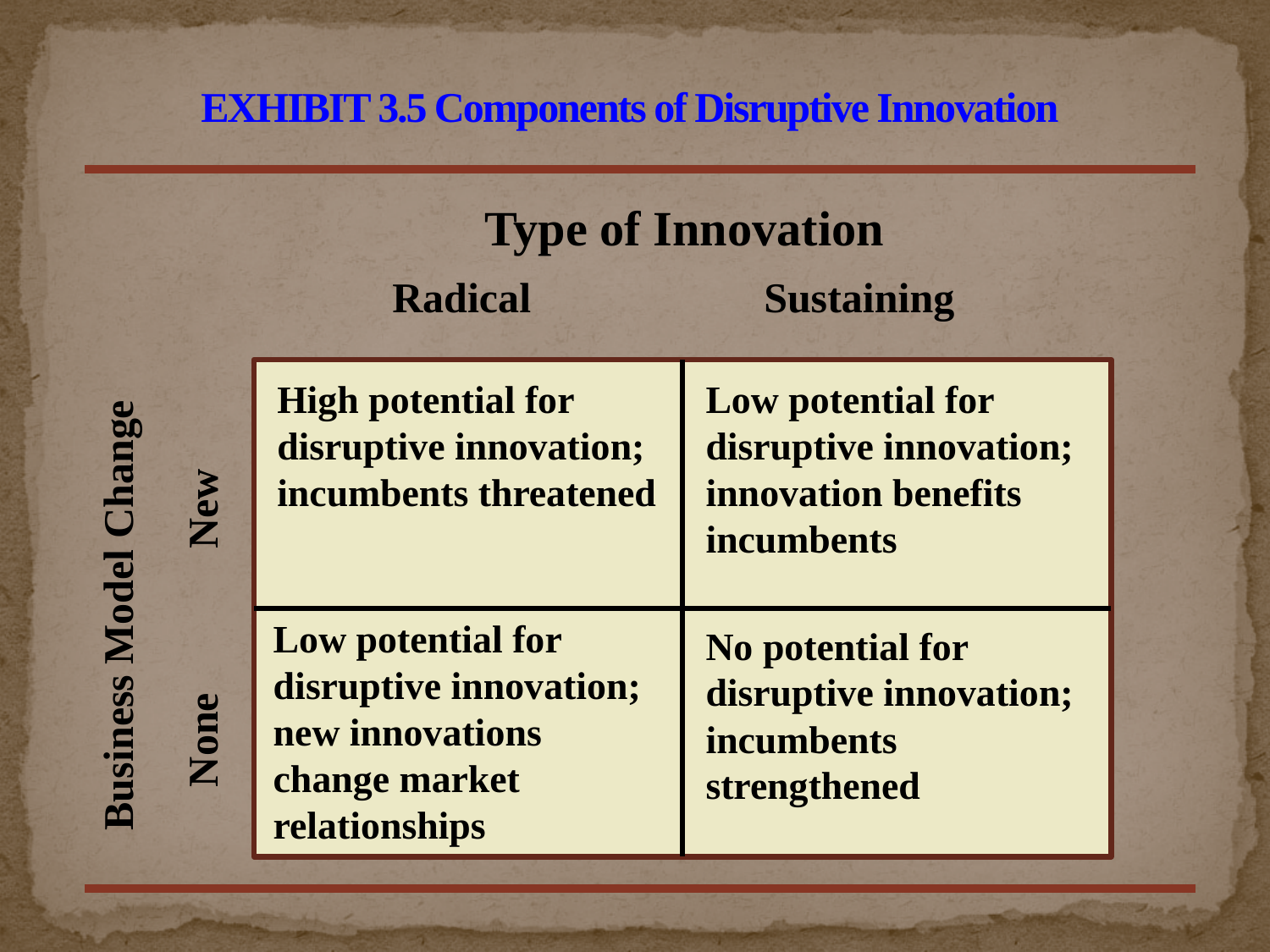

# EXHIBIT 3.5 Components of Disruptive Innovation
Type of Innovation
Radical
Sustaining

High potential for disruptive innovation; incumbents threatened
Low potential for disruptive innovation; innovation benefits incumbents
New
Business Model Change
Low potential for disruptive innovation; new innovations change market relationships
No potential for disruptive innovation; incumbents strengthened
None